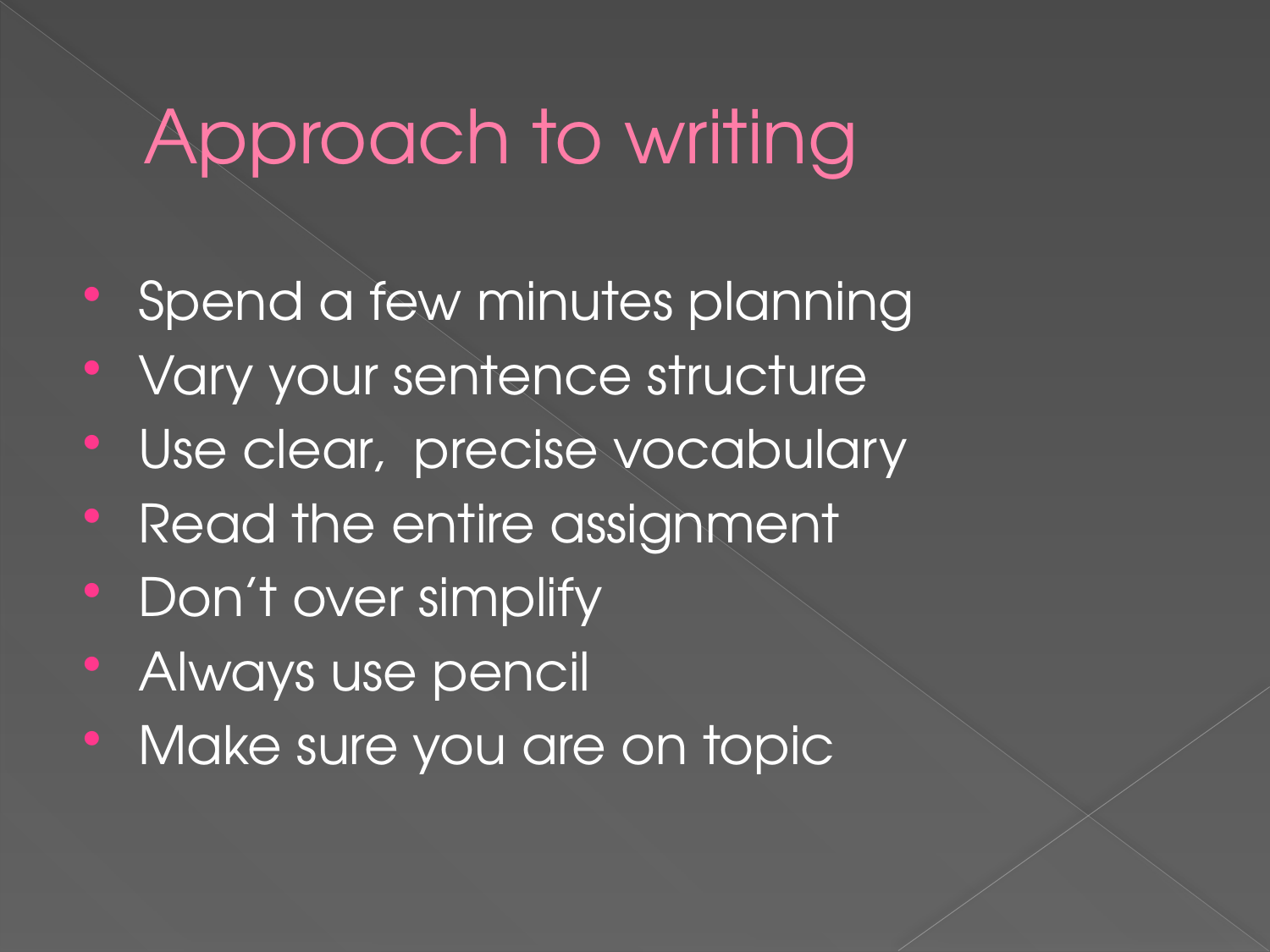

# Approach to writing
Spend a few minutes planning
Vary your sentence structure
Use clear,  precise vocabulary
Read the entire assignment
Don’t over simplify
Always use pencil
Make sure you are on topic